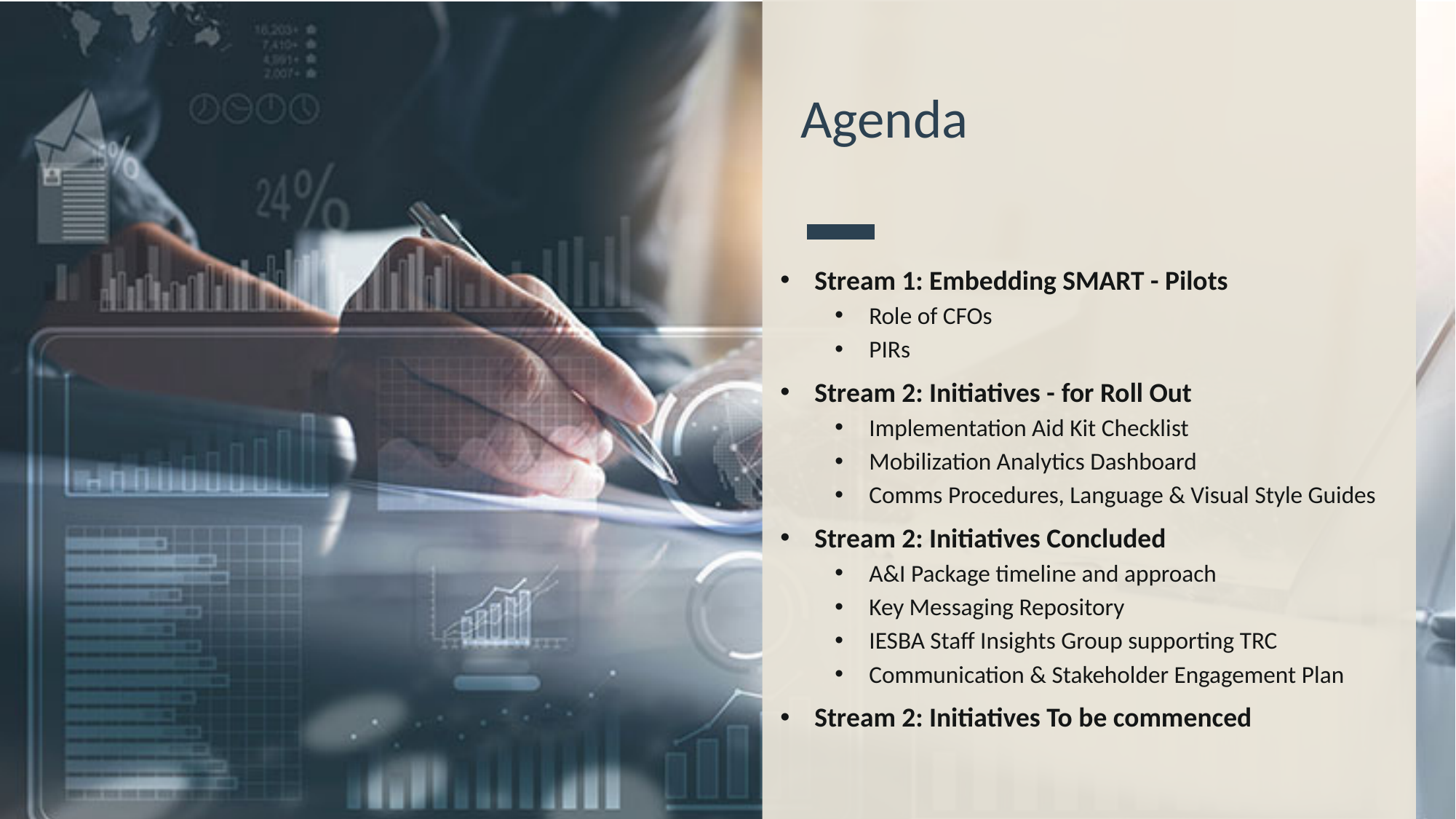

# Agenda
Stream 1: Embedding SMART - Pilots
Role of CFOs
PIRs
Stream 2: Initiatives - for Roll Out
Implementation Aid Kit Checklist
Mobilization Analytics Dashboard
Comms Procedures, Language & Visual Style Guides
Stream 2: Initiatives Concluded
A&I Package timeline and approach
Key Messaging Repository
IESBA Staff Insights Group supporting TRC
Communication & Stakeholder Engagement Plan
Stream 2: Initiatives To be commenced